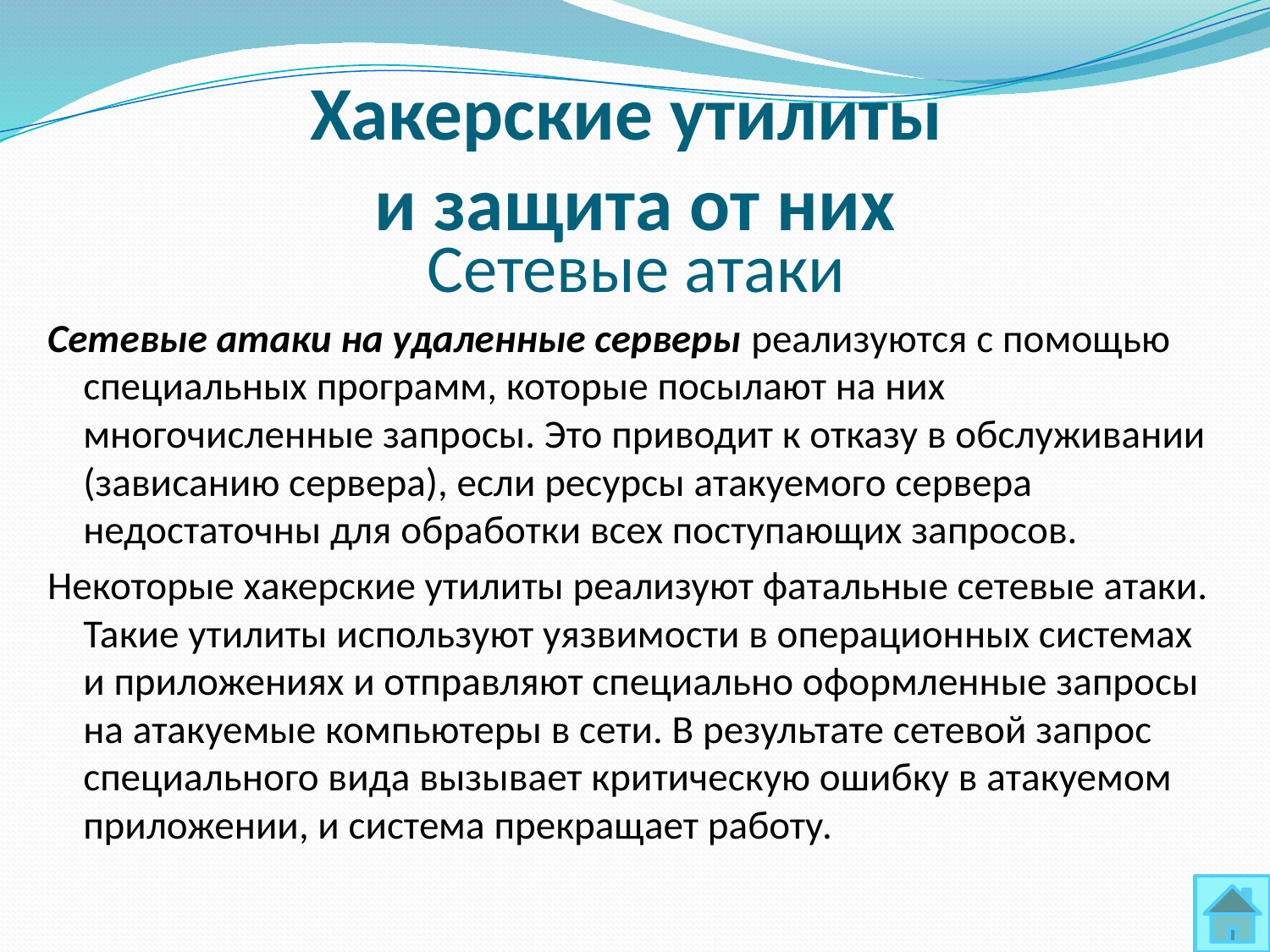

# Хакерские утилиты и защита от них
Сетевые атаки
Сетевые атаки на удаленные серверы реализуются с помощью специальных программ, которые посылают на них многочисленные запросы. Это приводит к отказу в обслуживании (зависанию сервера), если ресурсы атакуемого сервера недостаточны для обработки всех поступающих запросов.
Некоторые хакерские утилиты реализуют фатальные сетевые атаки. Такие утилиты используют уязвимости в операционных системах и приложениях и отправляют специально оформленные запросы на атакуемые компьютеры в сети. В результате сетевой запрос специального вида вызывает критическую ошибку в атакуемом приложении, и система прекращает работу.